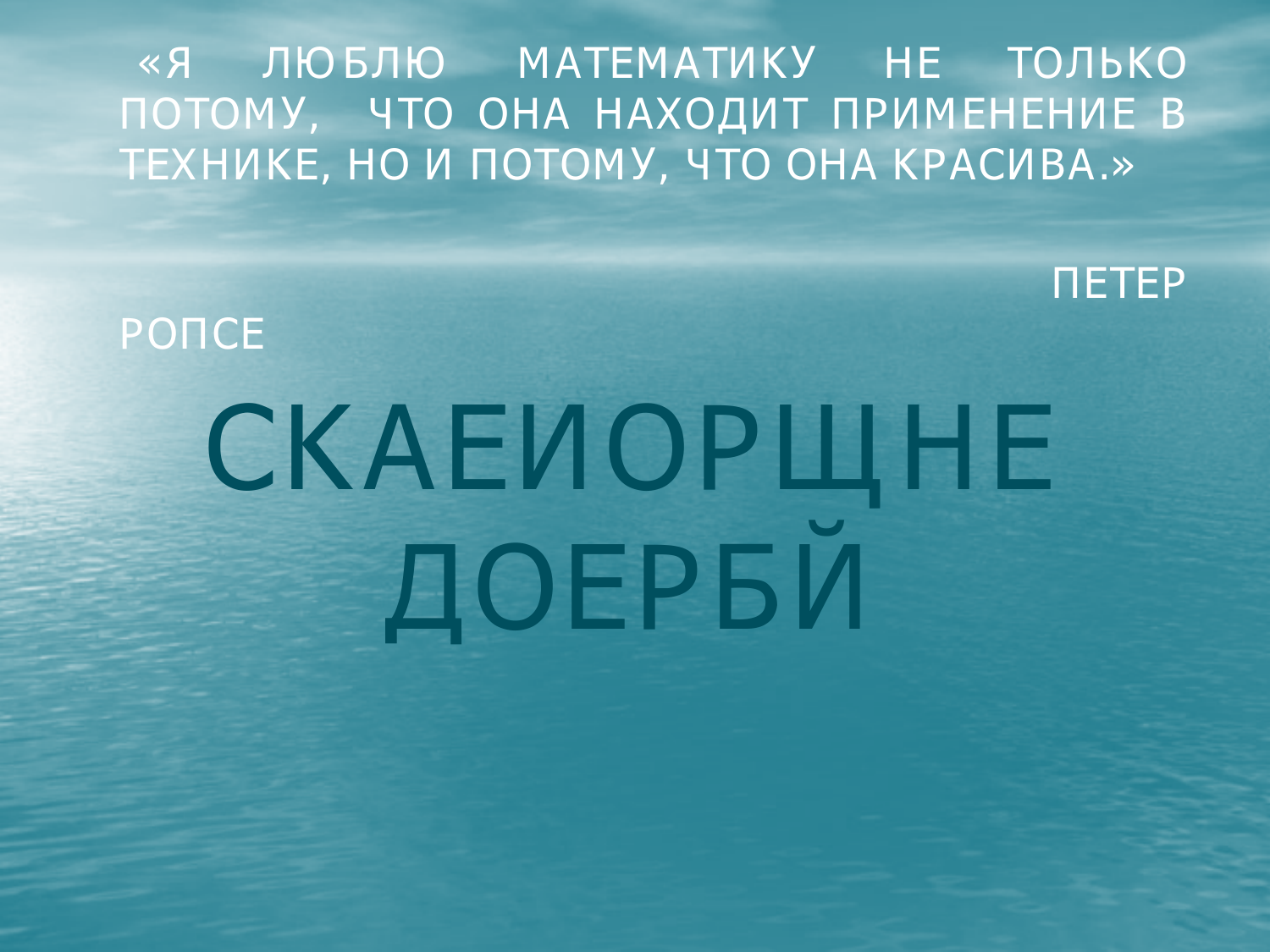

«Я ЛЮБЛЮ МАТЕМАТИКУ НЕ ТОЛЬКО ПОТОМУ,  ЧТО ОНА НАХОДИТ ПРИМЕНЕНИЕ В ТЕХНИКЕ, НО И ПОТОМУ, ЧТО ОНА КРАСИВА.»

                                                             ПЕТЕР РОПСЕ

СКАЕИОРЩНЕ
ДОЕРБЙ